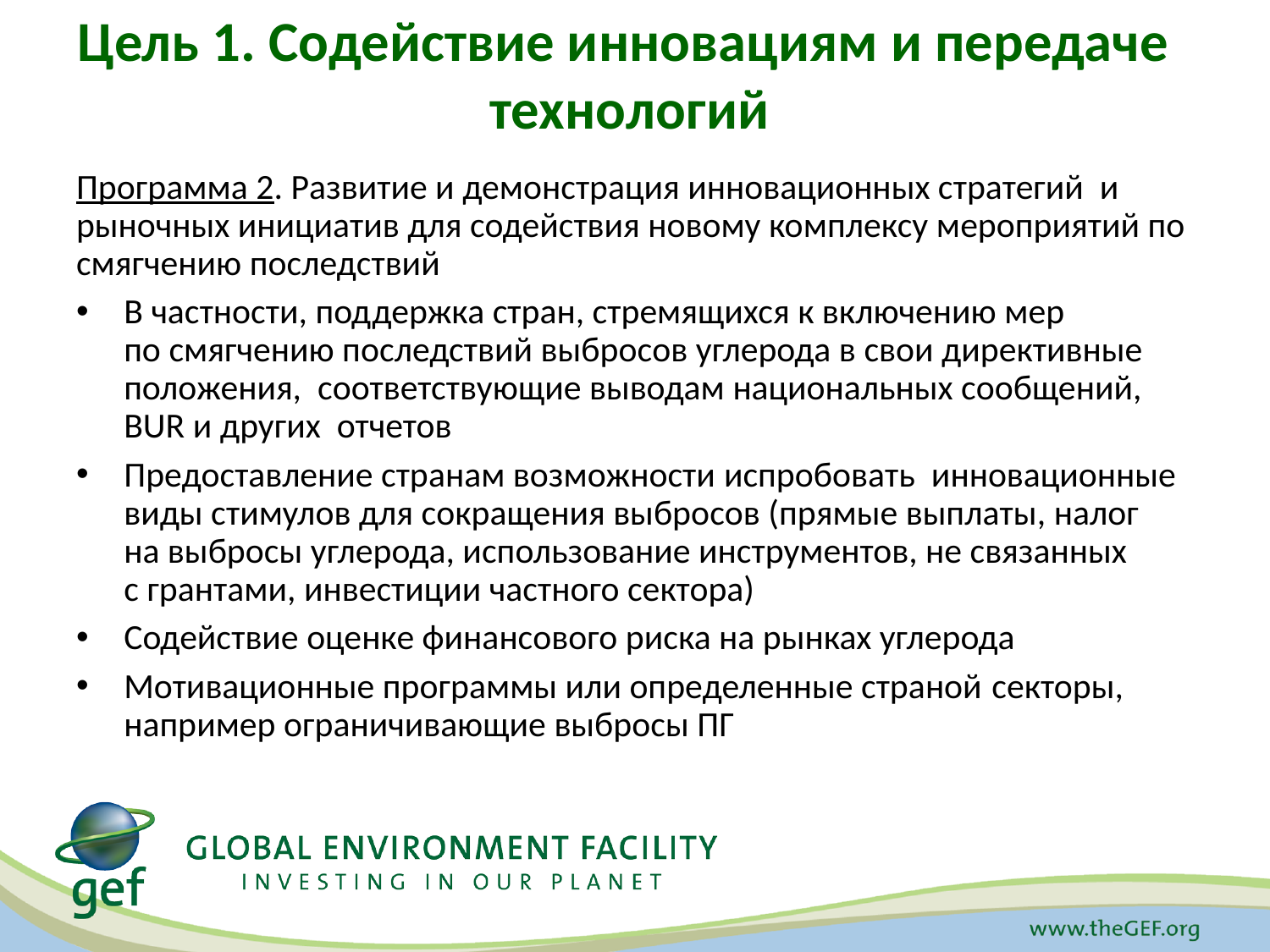

# Цель 1. Содействие инновациям и передаче технологий
Программа 2. Развитие и демонстрация инновационных стратегий  и  рыночных инициатив для содействия новому комплексу мероприятий по смягчению последствий
В частности, поддержка стран, стремящихся к включению мер
по смягчению последствий выбросов углерода в свои директивные положения,  соответствующие выводам национальных сообщений,
ВUR и других  отчетов
Предоставление странам возможности испробовать  инновационные виды стимулов для сокращения выбросов (прямые выплаты, налог
на выбросы углерода, использование инструментов, не связанных
с грантами, инвестиции частного сектора)
Содействие оценке финансового риска на рынках углерода
Мотивационные программы или определенные страной секторы, например ограничивающие выбросы ПГ